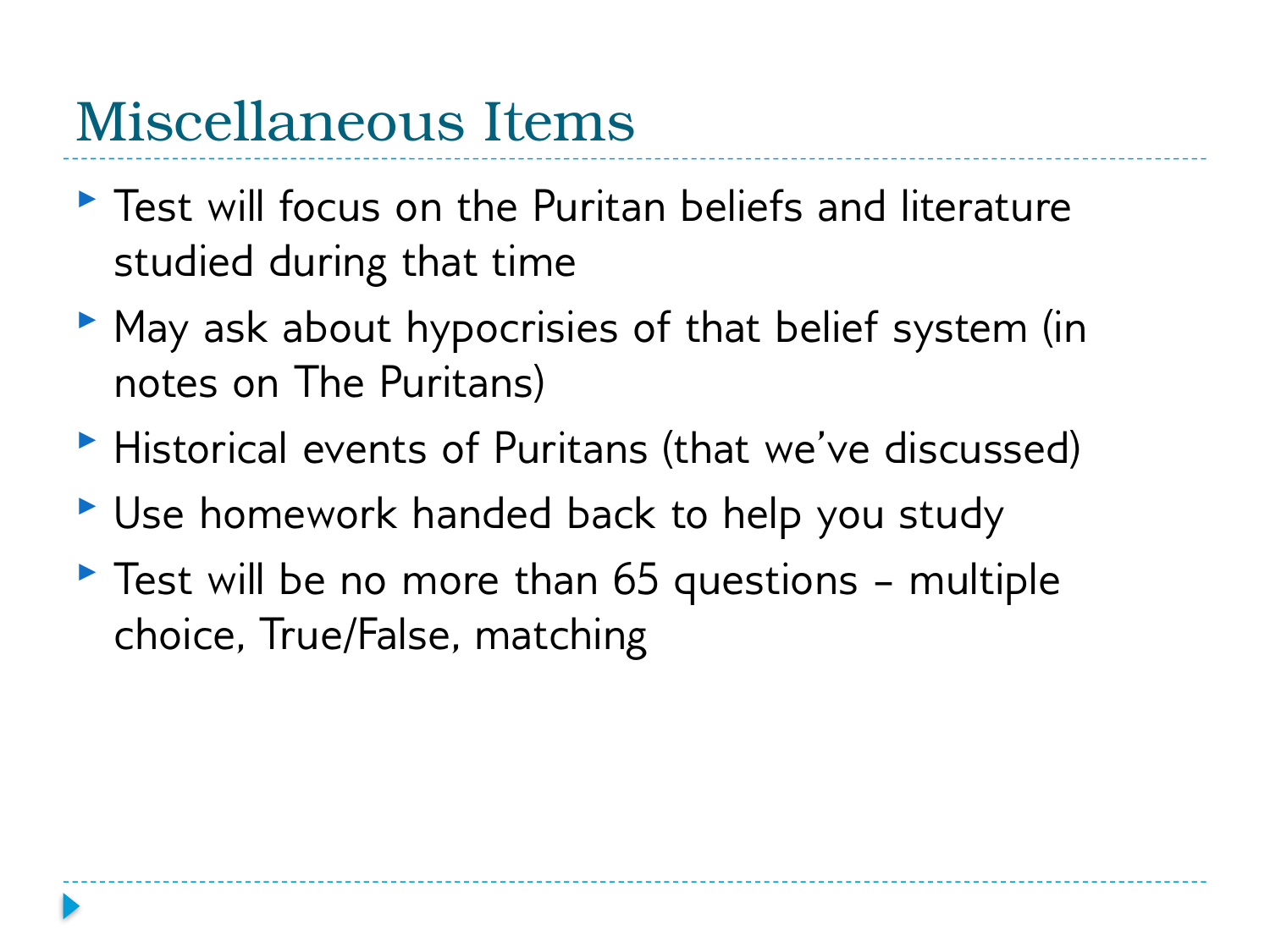

# Miscellaneous Items
Test will focus on the Puritan beliefs and literature studied during that time
May ask about hypocrisies of that belief system (in notes on The Puritans)
Historical events of Puritans (that we’ve discussed)
Use homework handed back to help you study
Test will be no more than 65 questions – multiple choice, True/False, matching